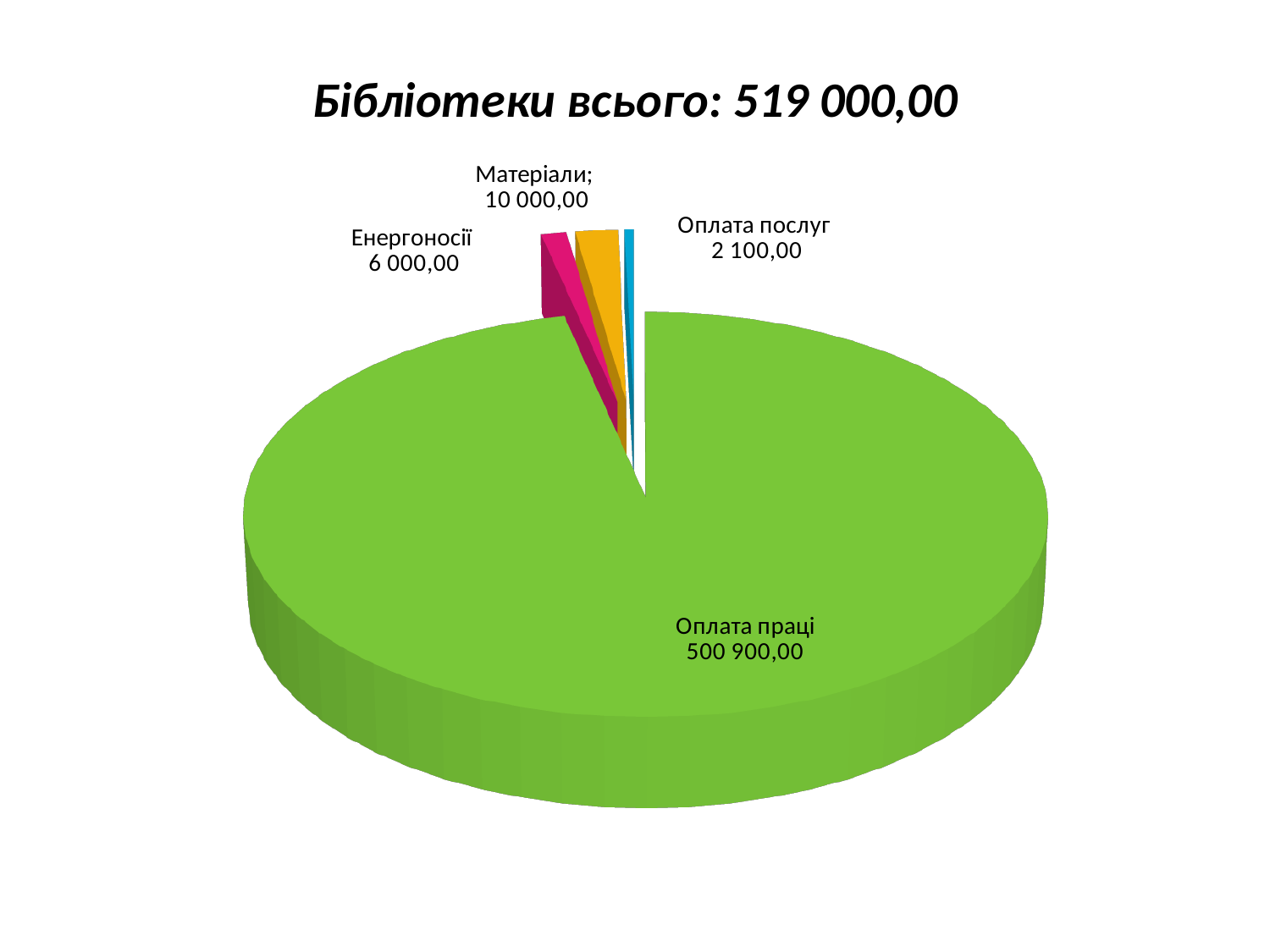

# Бібліотеки всього: 519 000,00

[unsupported chart]